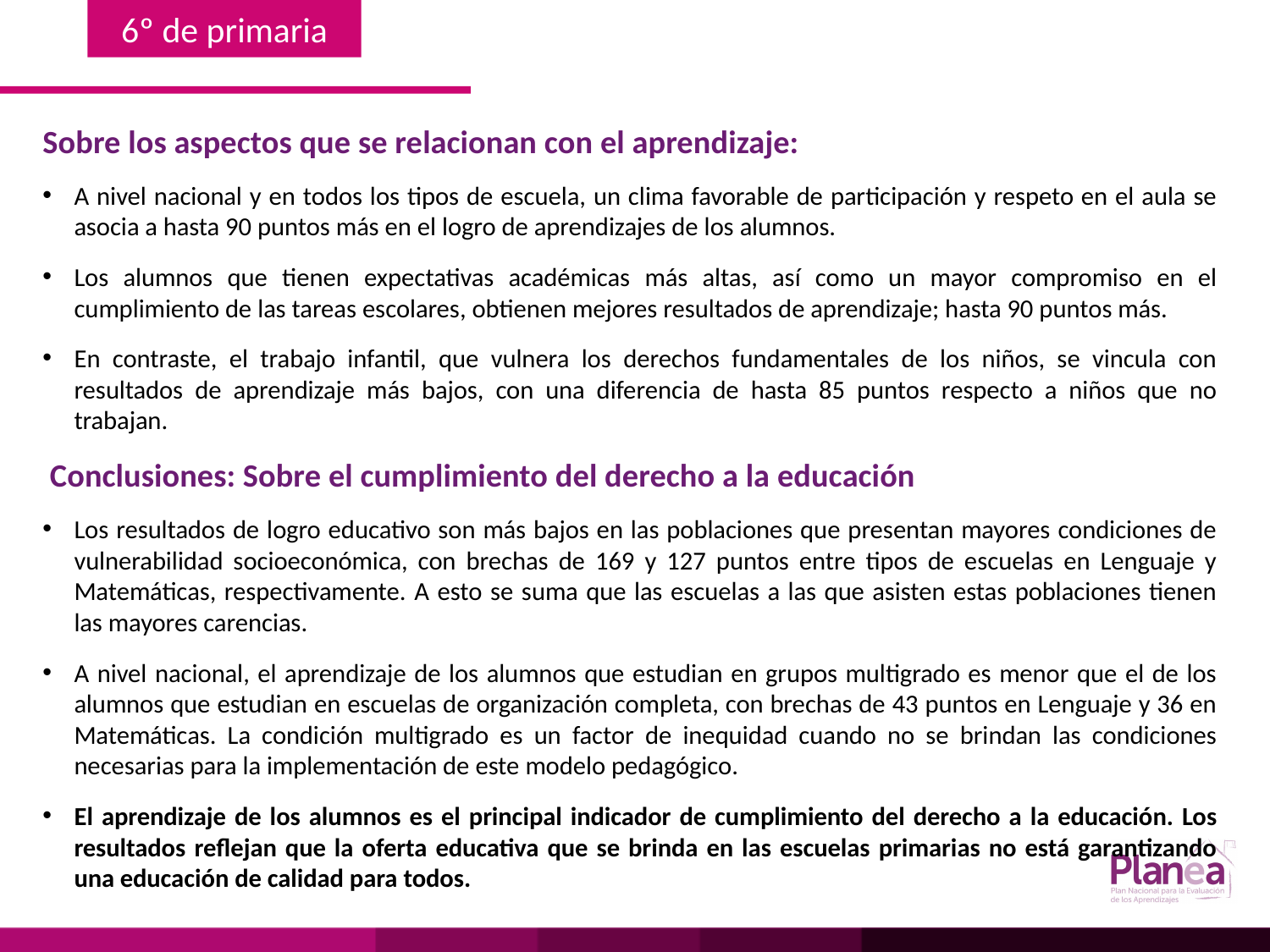

Sobre los aspectos que se relacionan con el aprendizaje:
A nivel nacional y en todos los tipos de escuela, un clima favorable de participación y respeto en el aula se asocia a hasta 90 puntos más en el logro de aprendizajes de los alumnos.
Los alumnos que tienen expectativas académicas más altas, así como un mayor compromiso en el cumplimiento de las tareas escolares, obtienen mejores resultados de aprendizaje; hasta 90 puntos más.
En contraste, el trabajo infantil, que vulnera los derechos fundamentales de los niños, se vincula con resultados de aprendizaje más bajos, con una diferencia de hasta 85 puntos respecto a niños que no trabajan.
 Conclusiones: Sobre el cumplimiento del derecho a la educación
Los resultados de logro educativo son más bajos en las poblaciones que presentan mayores condiciones de vulnerabilidad socioeconómica, con brechas de 169 y 127 puntos entre tipos de escuelas en Lenguaje y Matemáticas, respectivamente. A esto se suma que las escuelas a las que asisten estas poblaciones tienen las mayores carencias.
A nivel nacional, el aprendizaje de los alumnos que estudian en grupos multigrado es menor que el de los alumnos que estudian en escuelas de organización completa, con brechas de 43 puntos en Lenguaje y 36 en Matemáticas. La condición multigrado es un factor de inequidad cuando no se brindan las condiciones necesarias para la implementación de este modelo pedagógico.
El aprendizaje de los alumnos es el principal indicador de cumplimiento del derecho a la educación. Los resultados reflejan que la oferta educativa que se brinda en las escuelas primarias no está garantizando una educación de calidad para todos.